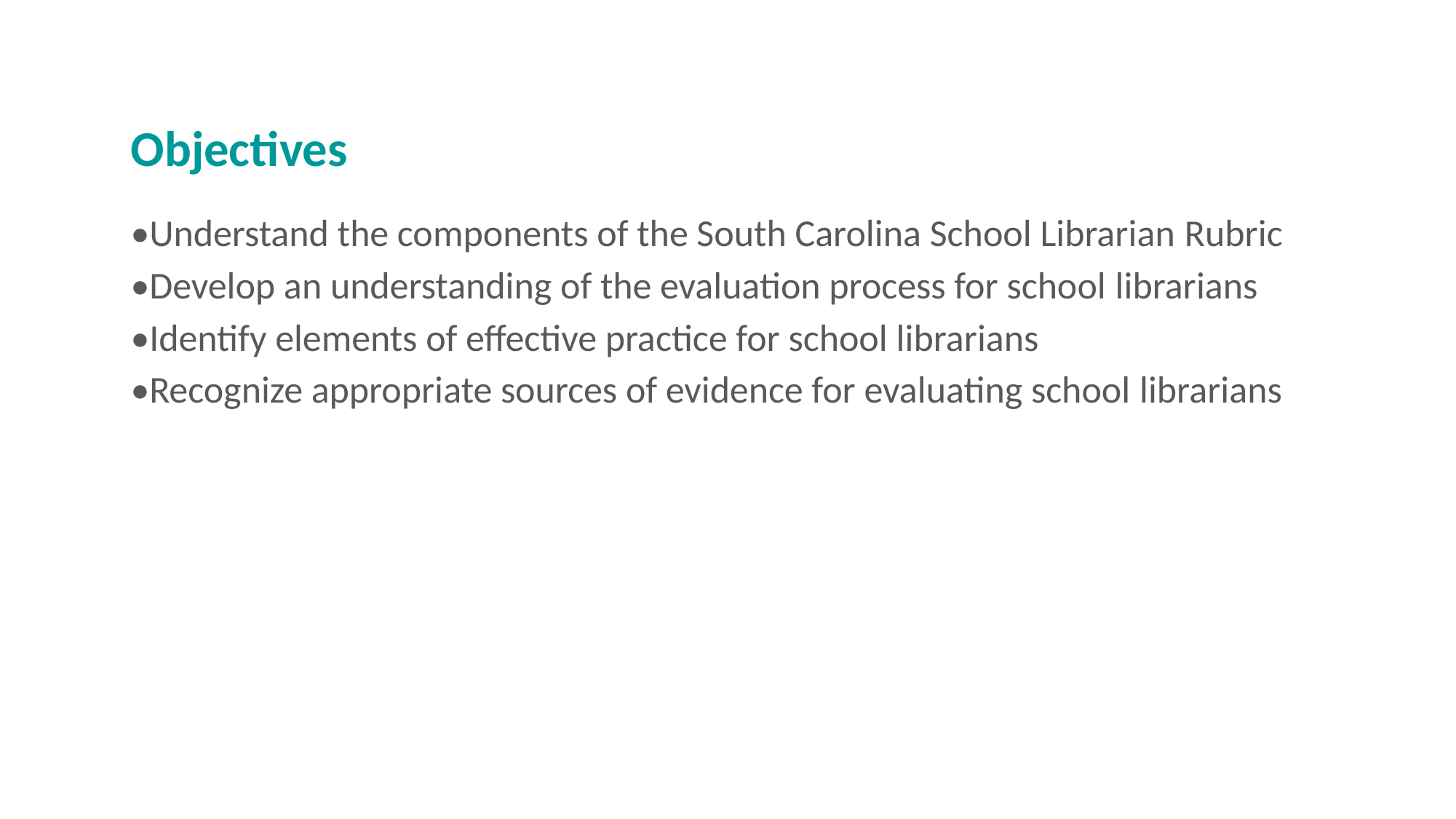

# Objectives
•Understand the components of the South Carolina School Librarian Rubric
•Develop an understanding of the evaluation process for school librarians
•Identify elements of effective practice for school librarians
•Recognize appropriate sources of evidence for evaluating school librarians